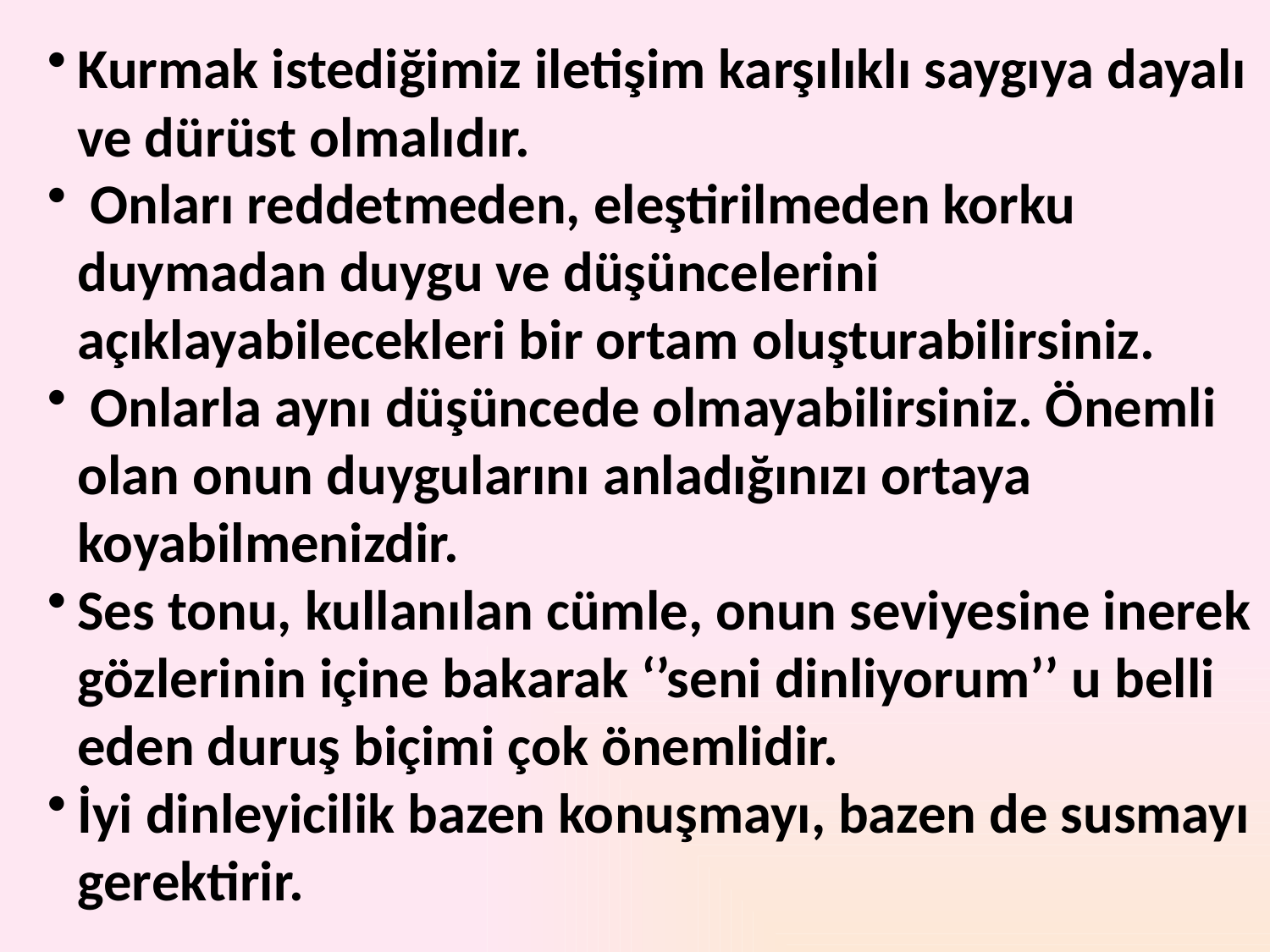

Kurmak istediğimiz iletişim karşılıklı saygıya dayalı ve dürüst olmalıdır.
 Onları reddetmeden, eleştirilmeden korku duymadan duygu ve düşüncelerini açıklayabilecekleri bir ortam oluşturabilirsiniz.
 Onlarla aynı düşüncede olmayabilirsiniz. Önemli olan onun duygularını anladığınızı ortaya koyabilmenizdir.
Ses tonu, kullanılan cümle, onun seviyesine inerek gözlerinin içine bakarak ‘’seni dinliyorum’’ u belli eden duruş biçimi çok önemlidir.
İyi dinleyicilik bazen konuşmayı, bazen de susmayı gerektirir.